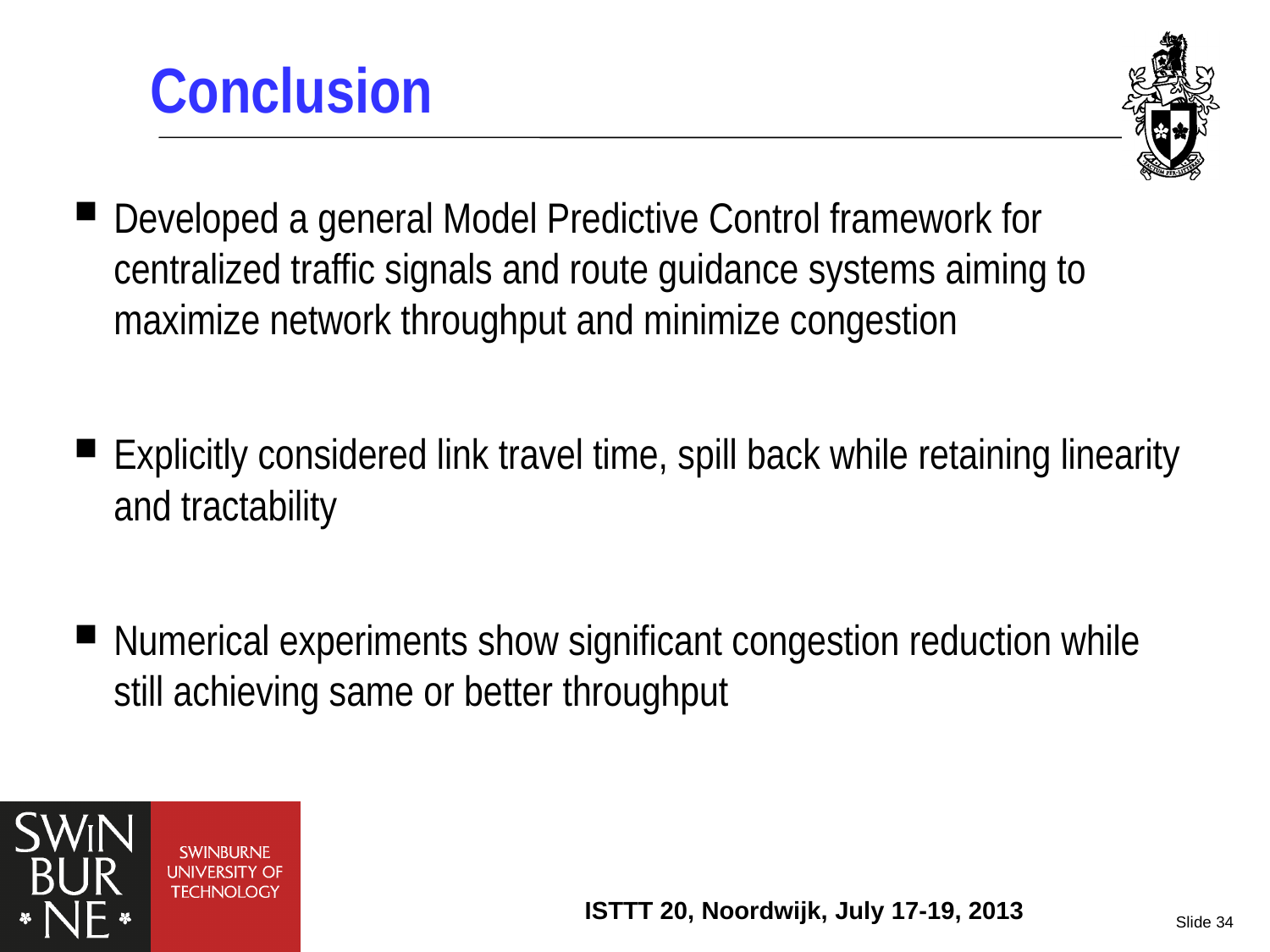

# Conclusion
Developed a general Model Predictive Control framework for centralized traffic signals and route guidance systems aiming to maximize network throughput and minimize congestion

Explicitly considered link travel time, spill back while retaining linearity and tractability

Numerical experiments show significant congestion reduction while still achieving same or better throughput
ISTTT 20, Noordwijk, July 17-19, 2013